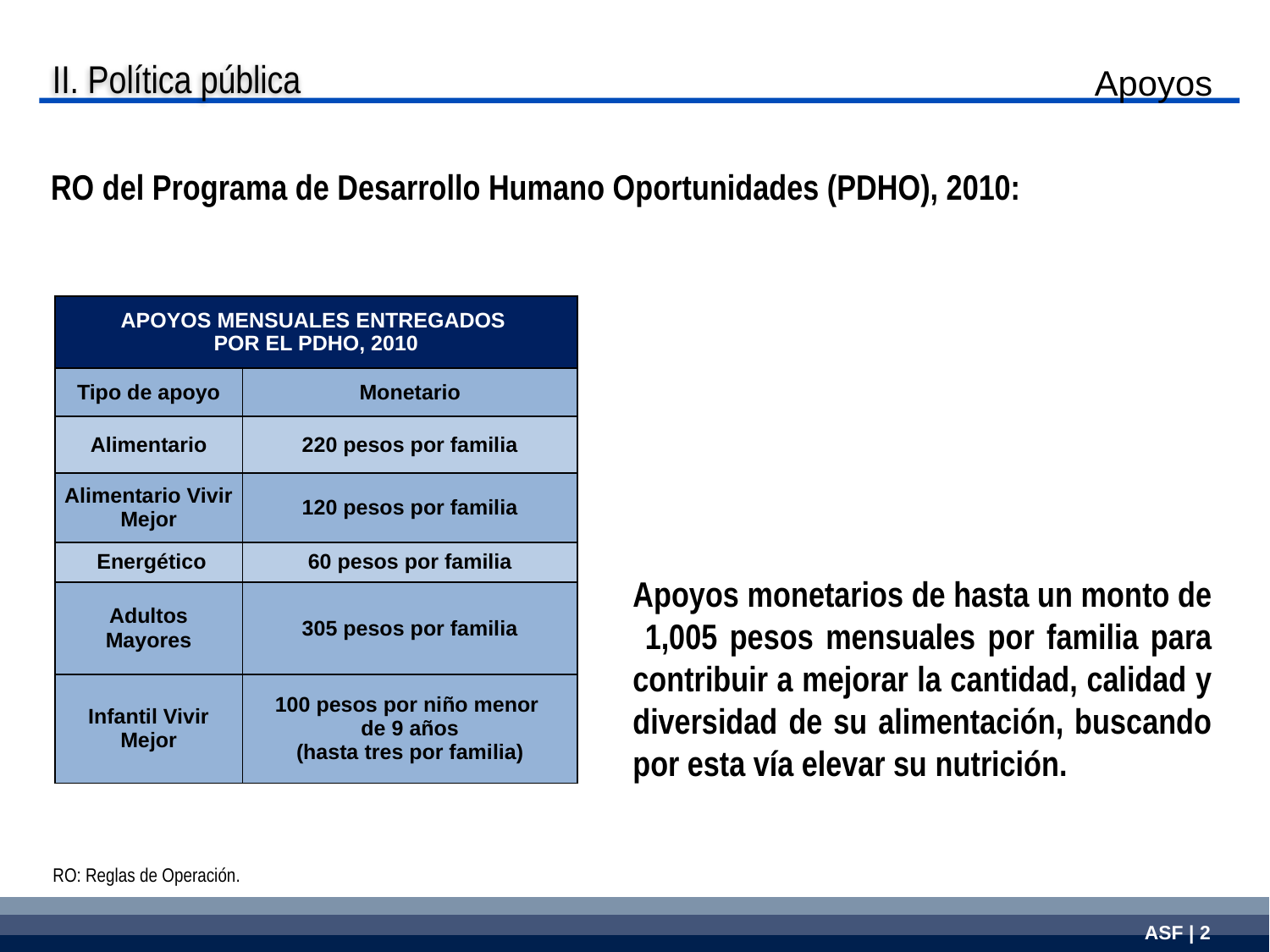

Apoyos
II. Política pública

RO del Programa de Desarrollo Humano Oportunidades (PDHO), 2010:
| APOYOS MENSUALES ENTREGADOS POR EL PDHO, 2010 |  |
| --- | --- |
| Tipo de apoyo | Monetario |
| Alimentario | 220 pesos por familia |
| Alimentario Vivir Mejor | 120 pesos por familia |
| Energético | 60 pesos por familia |
| Adultos Mayores | 305 pesos por familia |
| Infantil Vivir Mejor | 100 pesos por niño menor de 9 años (hasta tres por familia) |
Apoyos monetarios de hasta un monto de  1,005 pesos mensuales por familia para contribuir a mejorar la cantidad, calidad y diversidad de su alimentación, buscando por esta vía elevar su nutrición.
RO: Reglas de Operación.
|  |
| --- |
|  |
|  |
ASF | 2